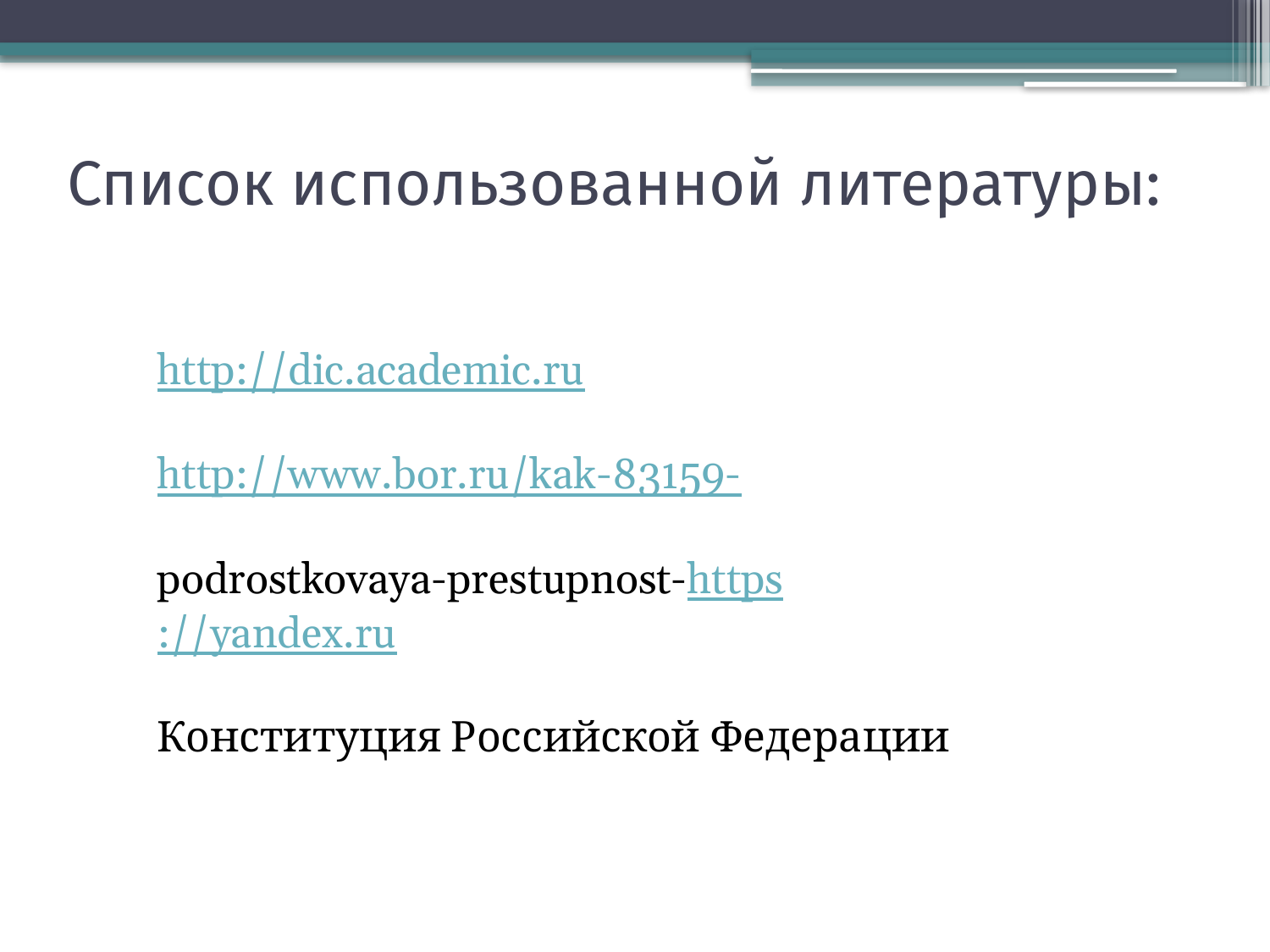

# Список использованной литературы:
http://dic.academic.ru

http://www.bor.ru/kak-83159-

podrostkovaya-prestupnost-https://yandex.ru

Конституция Российской Федерации